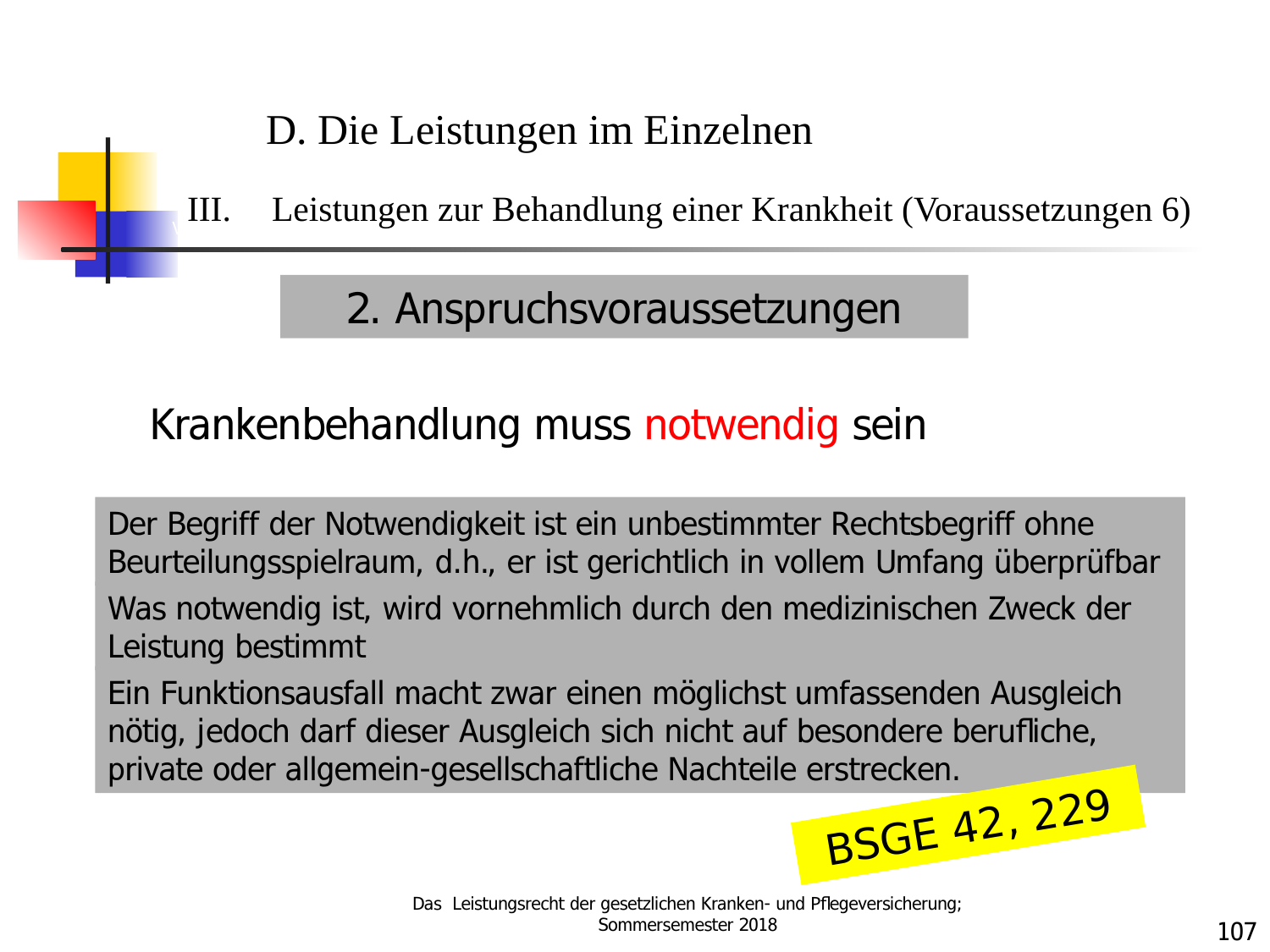

Voraussetzungen 6
D. Die Leistungen im Einzelnen

Leistungen zur Behandlung einer Krankheit (Voraussetzungen 6)
2. Anspruchsvoraussetzungen
Krankenbehandlung muss notwendig sein
Krankheit
Der Begriff der Notwendigkeit ist ein unbestimmter Rechtsbegriff ohne Beurteilungsspielraum, d.h., er ist gerichtlich in vollem Umfang überprüfbar
Was notwendig ist, wird vornehmlich durch den medizinischen Zweck der Leistung bestimmt
Ein Funktionsausfall macht zwar einen möglichst umfassenden Ausgleich nötig, jedoch darf dieser Ausgleich sich nicht auf besondere berufliche, private oder allgemein-gesellschaftliche Nachteile erstrecken.
BSGE 42, 229
Das  Leistungsrecht der gesetzlichen Kranken- und Pflegeversicherung; Sommersemester 2018
107